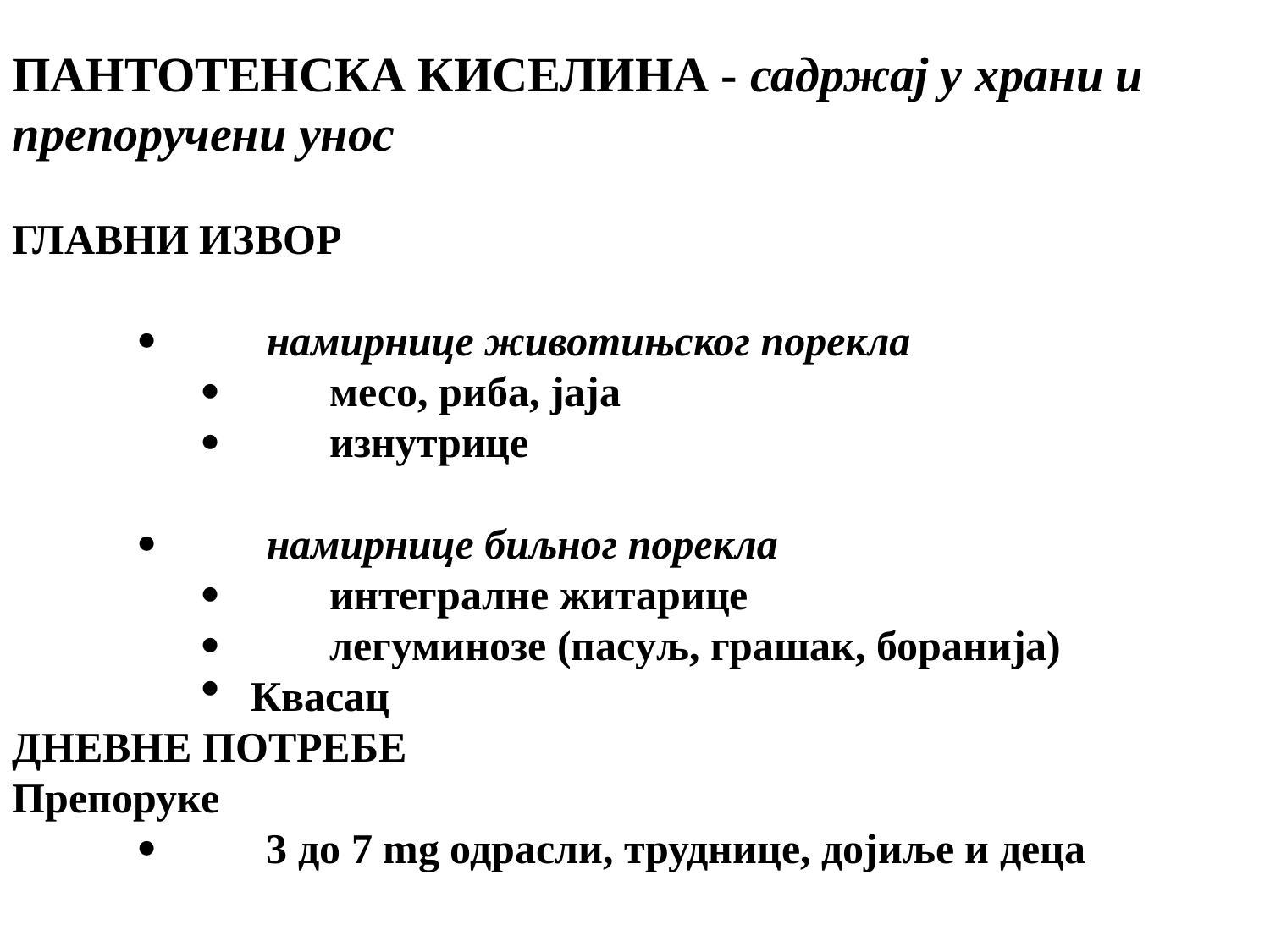

ПАНТОТЕНСКА КИСЕЛИНА - садржај у храни и препоручени унос

ГЛАВНИ ИЗВОР

•	намирнице животињског порекла
•	месо, риба, јаја
•	изнутрице

•	намирнице биљног порекла
•	интегралне житарице
•	легуминозе (пасуљ, грашак, боранија)
Квасац
ДНЕВНЕ ПОТРЕБЕ
Препоруке
•	3 до 7 mg одрасли, труднице, дојиље и деца